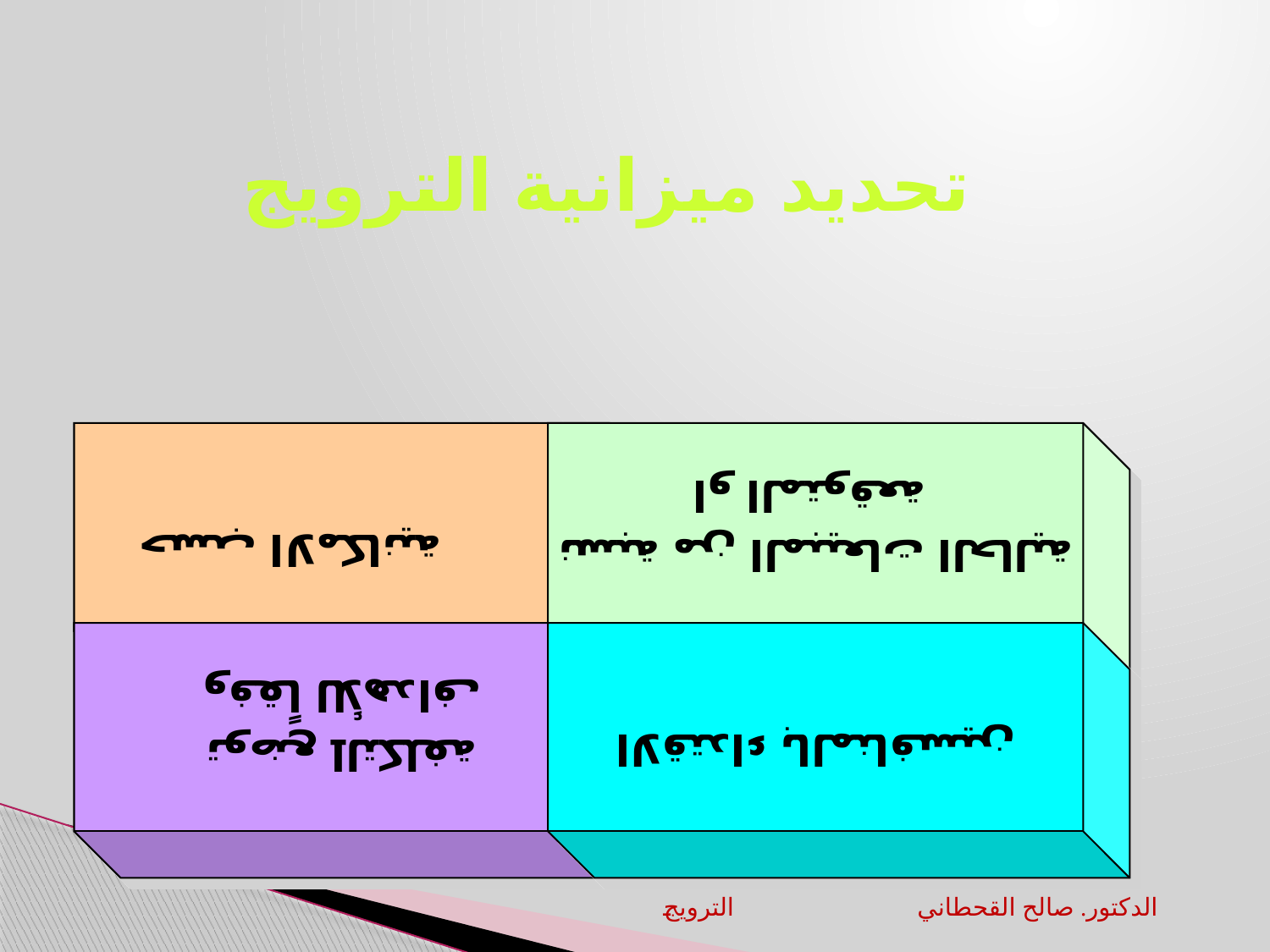

# تحديد ميزانية الترويج
                          حسب الامكانية

نسبة من المبيعات الحالية
 او المتوقعة
توضع التكلفة
وفقاً للأهداف
الاقتداء بالمنافسين

الترويج		الدكتور. صالح القحطاني